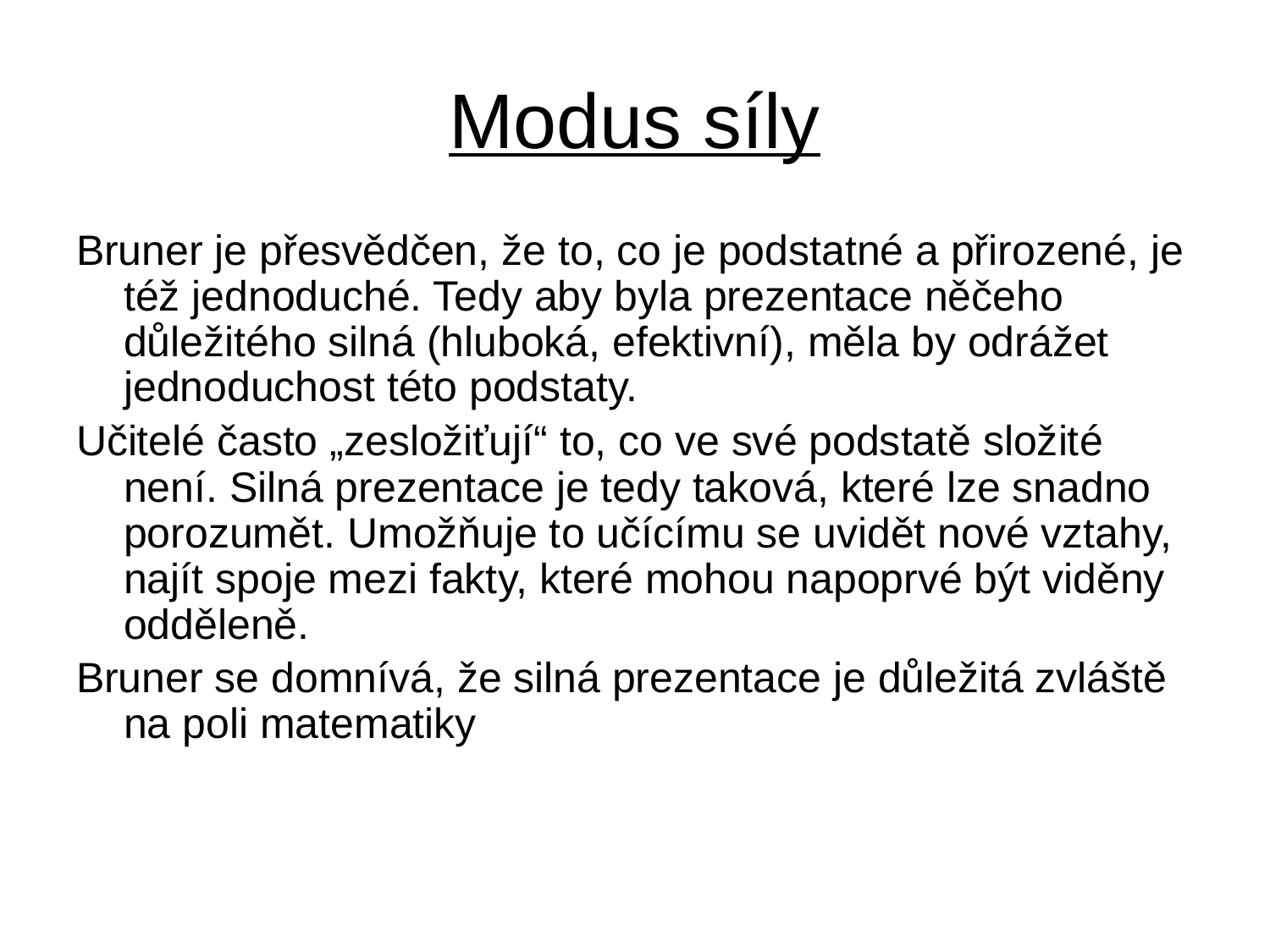

# Modus síly
Bruner je přesvědčen, že to, co je podstatné a přirozené, je též jednoduché. Tedy aby byla prezentace něčeho důležitého silná (hluboká, efektivní), měla by odrážet jednoduchost této podstaty.
Učitelé často „zesložiťují“ to, co ve své podstatě složité není. Silná prezentace je tedy taková, které lze snadno porozumět. Umožňuje to učícímu se uvidět nové vztahy, najít spoje mezi fakty, které mohou napoprvé být viděny odděleně.
Bruner se domnívá, že silná prezentace je důležitá zvláště na poli matematiky